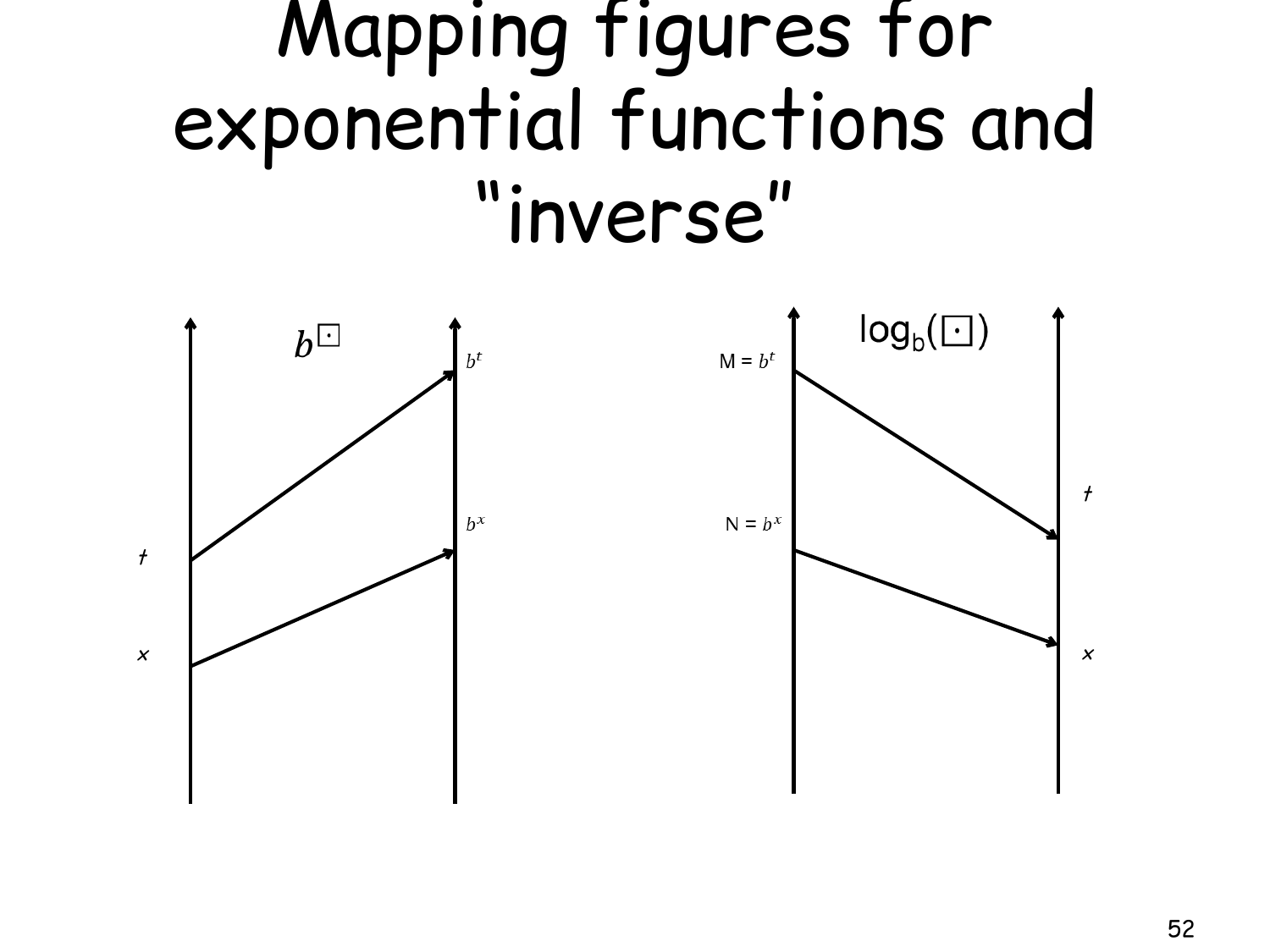

Mapping figures for exponential functions and “inverse”

  t

  t
  x
  x
52